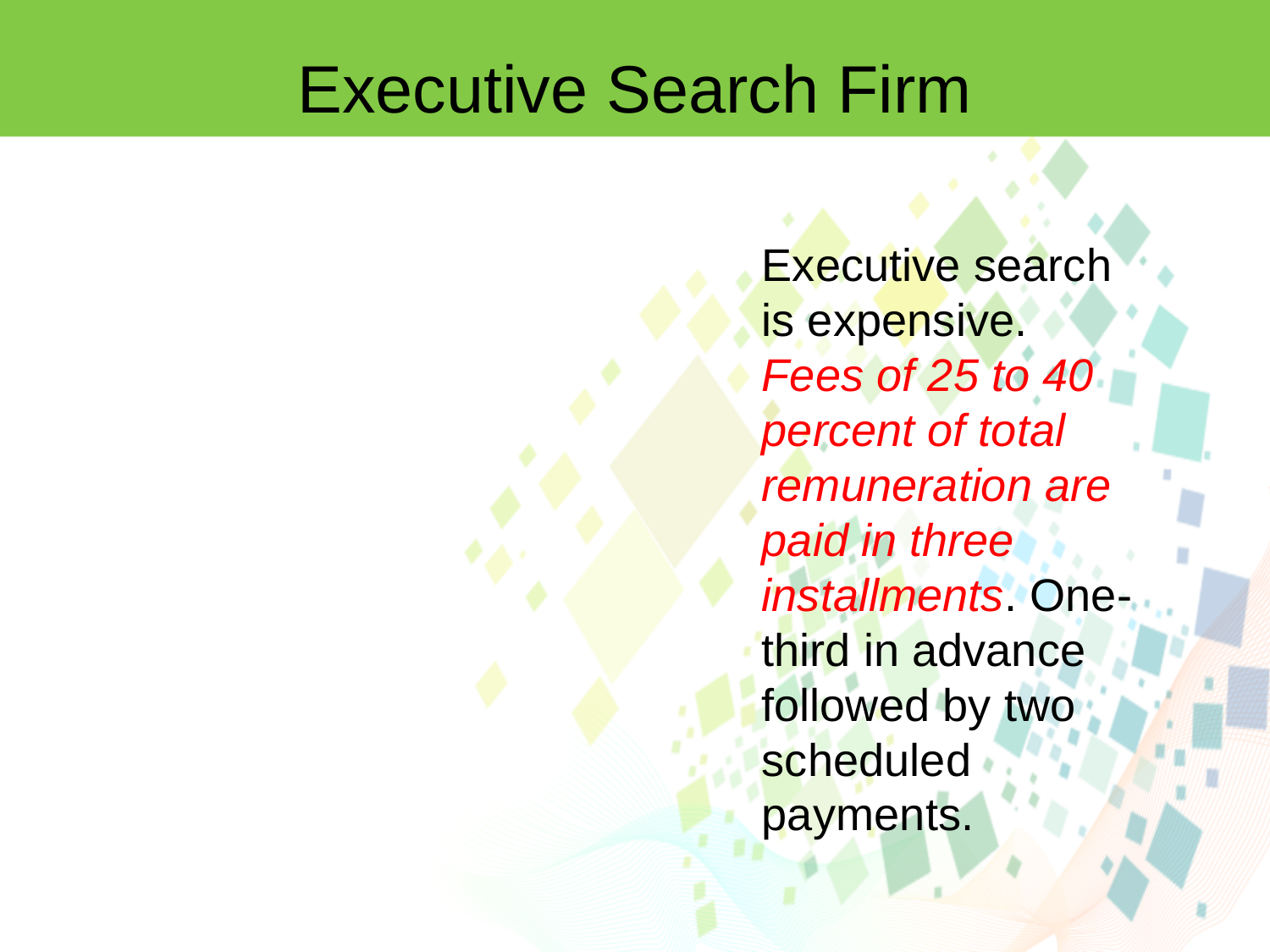

Executive Search Firm
Executive search is expensive. Fees of 25 to 40 percent of total remuneration are paid in three installments. One-third in advance followed by two scheduled payments.